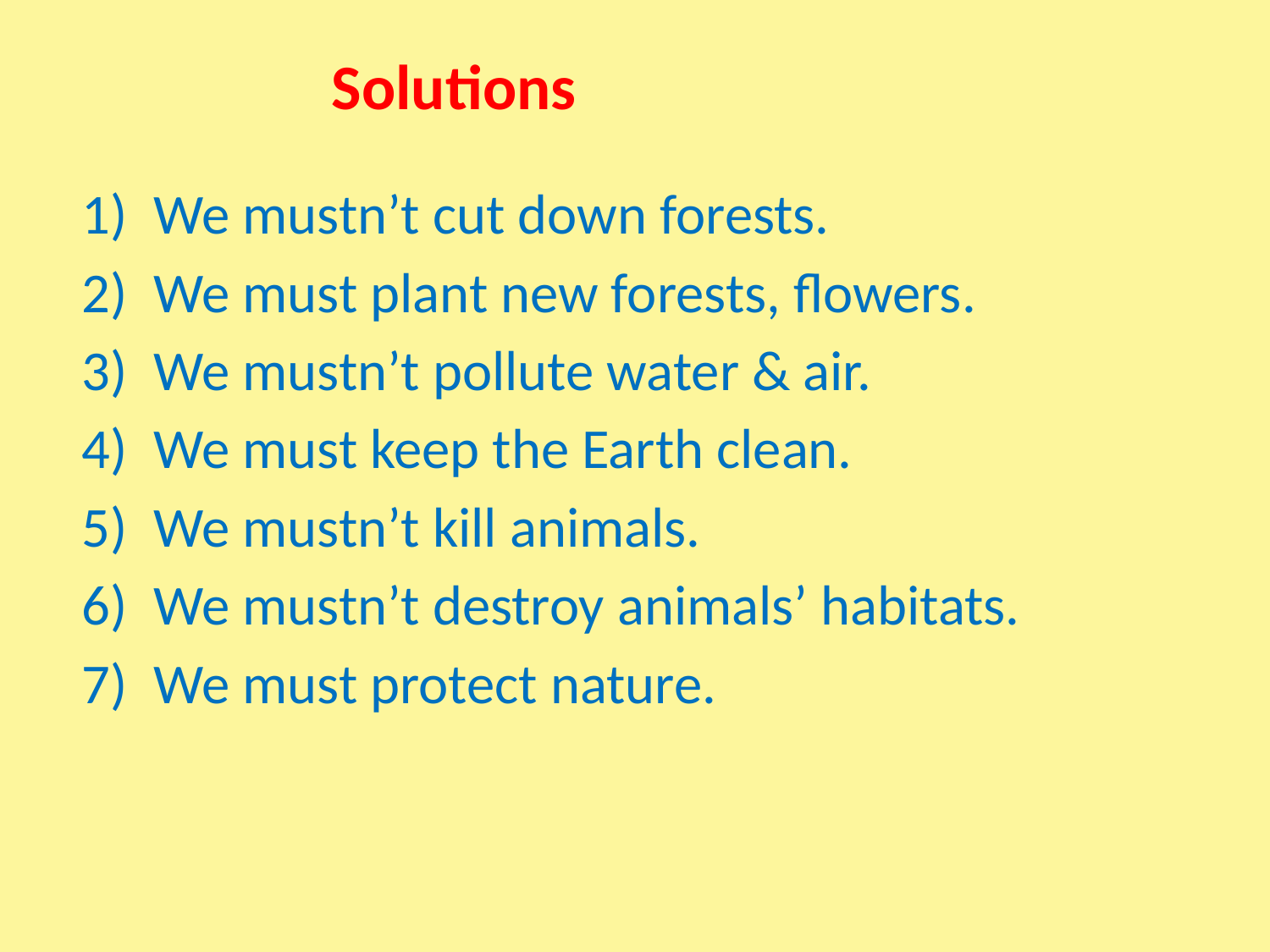

Solutions
We mustn’t cut down forests.
We must plant new forests, flowers.
We mustn’t pollute water & air.
We must keep the Earth clean.
We mustn’t kill animals.
We mustn’t destroy animals’ habitats.
We must protect nature.